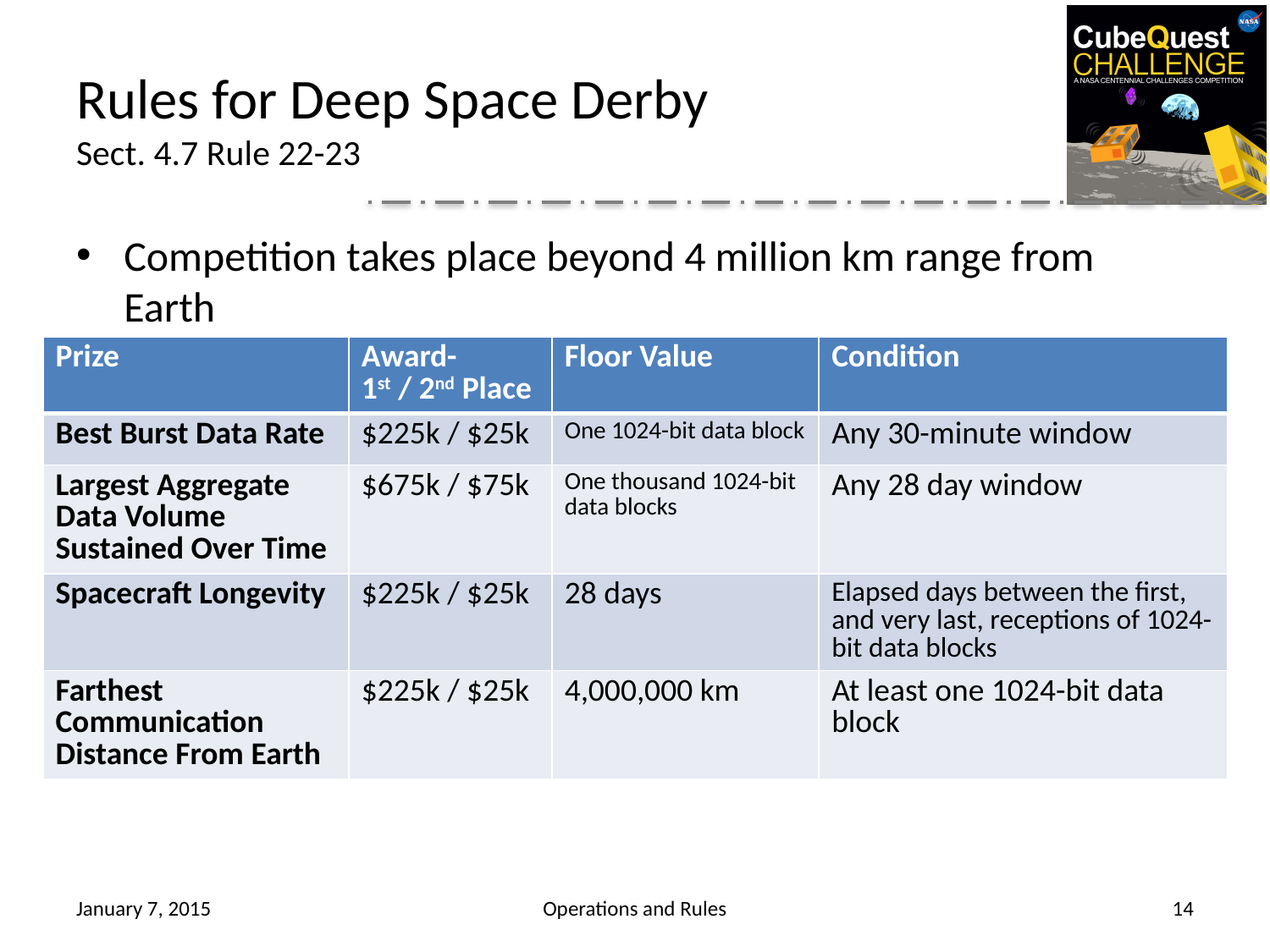

# Rules for Deep Space Derby Sect. 4.7 Rule 22-23
Competition takes place beyond 4 million km range from Earth
| Prize | Award- 1st / 2nd Place | Floor Value | Condition |
| --- | --- | --- | --- |
| Best Burst Data Rate | $225k / $25k | One 1024-bit data block | Any 30-minute window |
| Largest Aggregate Data Volume Sustained Over Time | $675k / $75k | One thousand 1024-bit data blocks | Any 28 day window |
| Spacecraft Longevity | $225k / $25k | 28 days | Elapsed days between the first, and very last, receptions of 1024-bit data blocks |
| Farthest Communication Distance From Earth | $225k / $25k | 4,000,000 km | At least one 1024-bit data block |
January 7, 2015
Operations and Rules
14